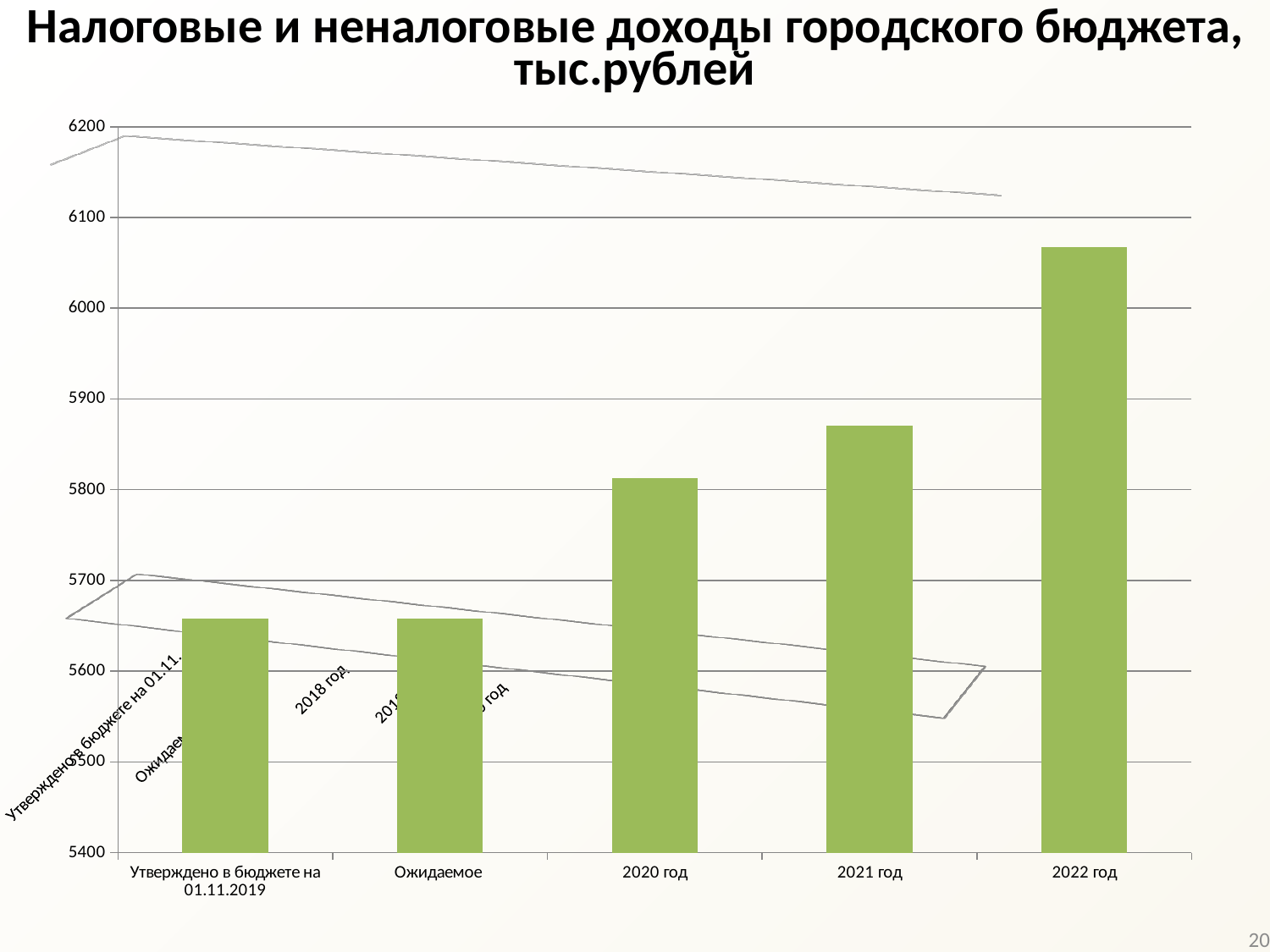

Налоговые и неналоговые доходы городского бюджета, тыс.рублей

### Chart

| Category |  |  |  |
|---|---|---|---|
| Утверждено в бюджете на 01.11.2019 | None | None | 5657.8 |
| Ожидаемое  | None | None | 5657.8 |
| 2020 год | None | None | 5812.8 |
| 2021 год | None | None | 5870.2 |
| 2022 год | None | None | 6067.6 |

[unsupported chart]

20